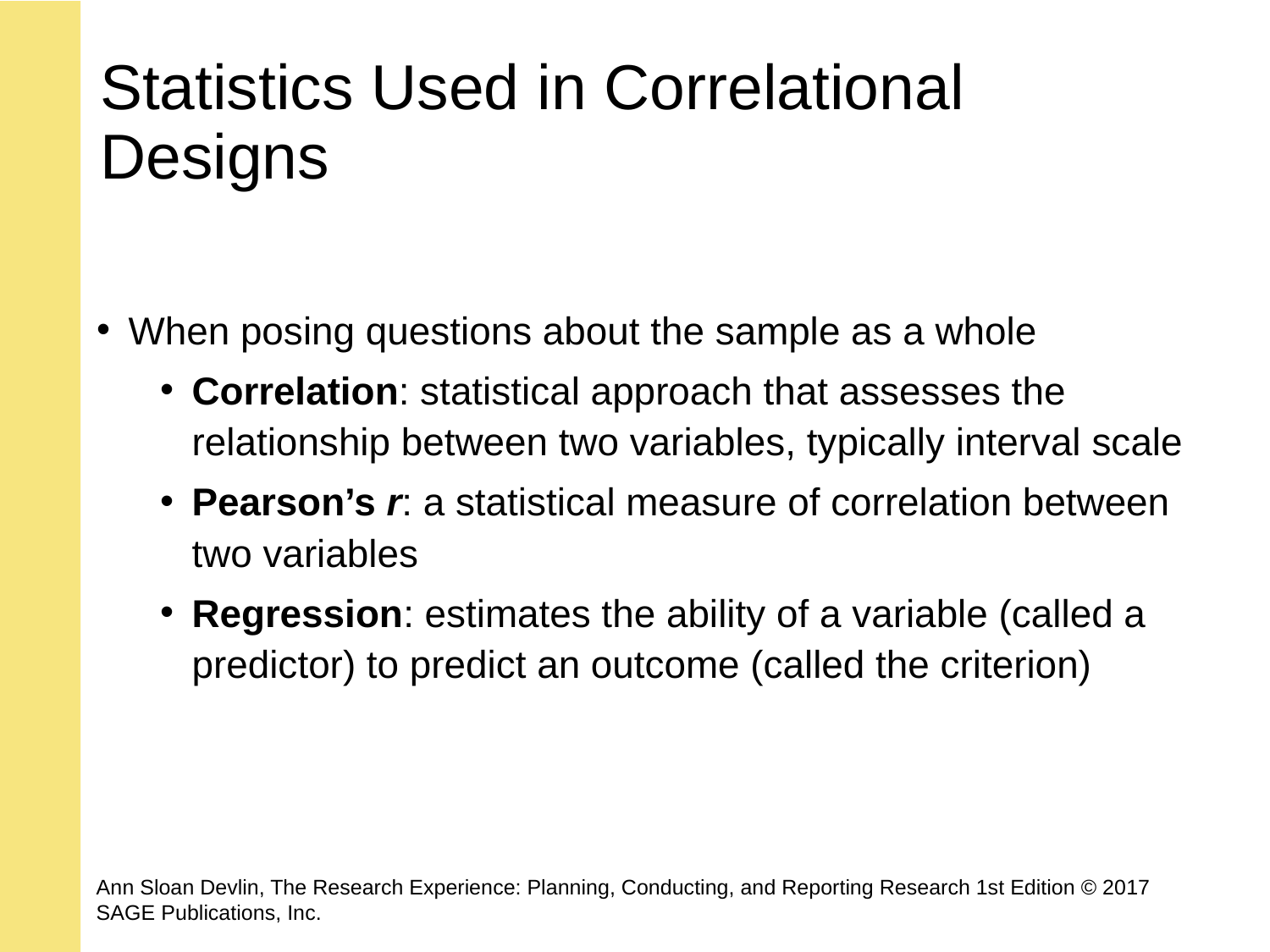

# Statistics Used in Correlational Designs
When posing questions about the sample as a whole
Correlation: statistical approach that assesses the relationship between two variables, typically interval scale
Pearson’s r: a statistical measure of correlation between two variables
Regression: estimates the ability of a variable (called a predictor) to predict an outcome (called the criterion)